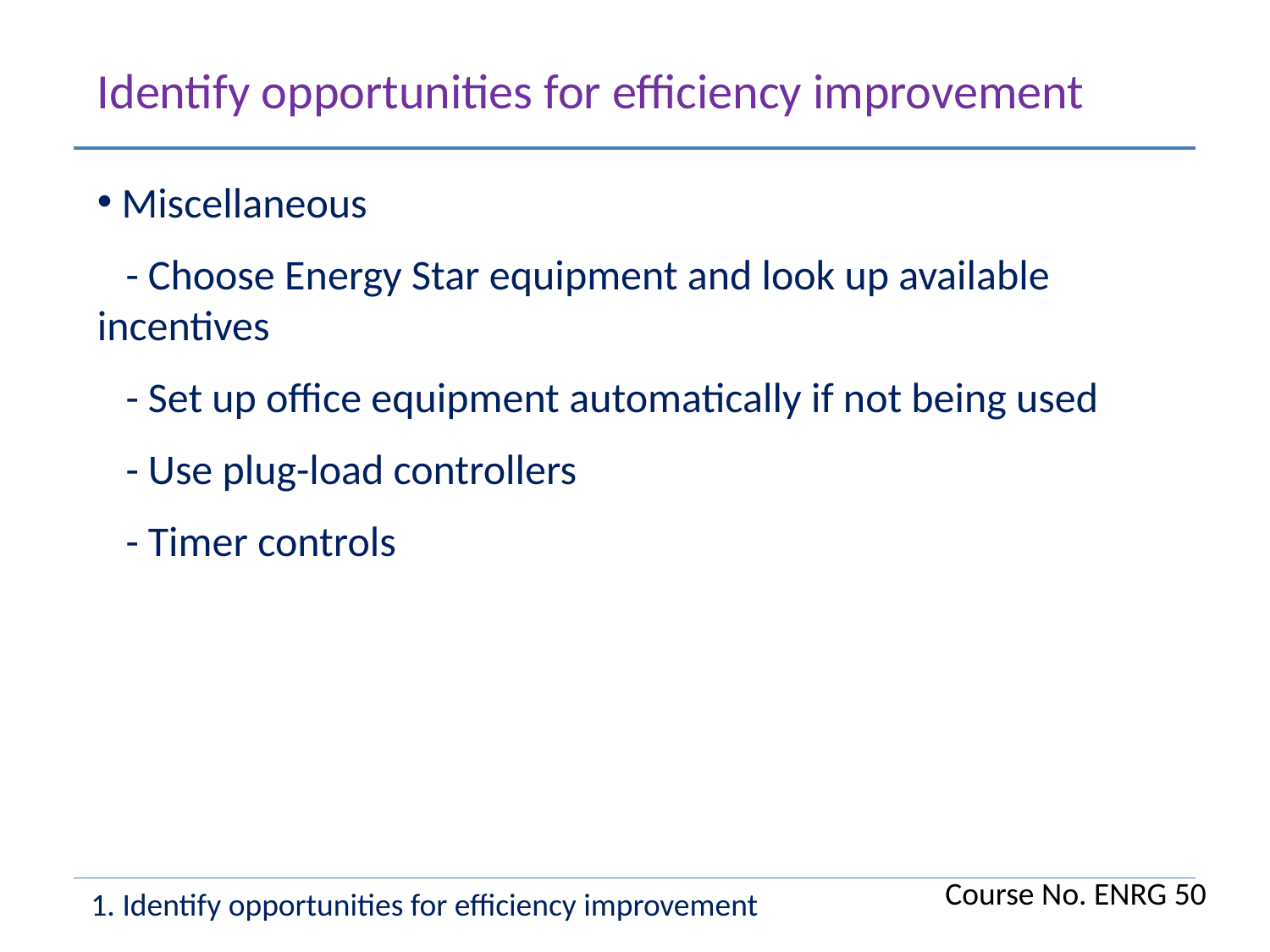

Identify opportunities for efficiency improvement
 Miscellaneous
   - Choose Energy Star equipment and look up available incentives
   - Set up office equipment automatically if not being used
   - Use plug-load controllers
   - Timer controls
Course No. ENRG 50
1. Identify opportunities for efficiency improvement